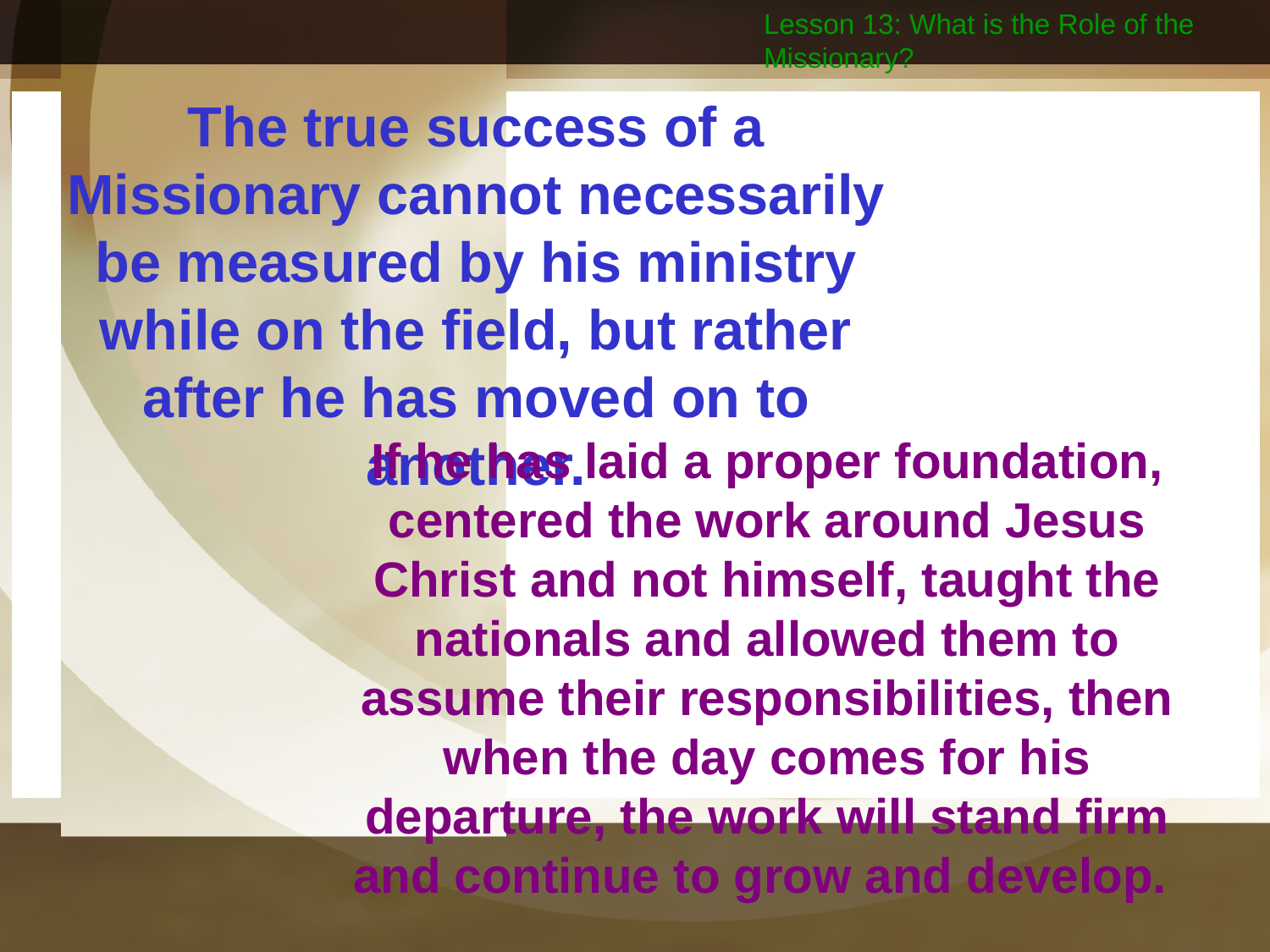

Lesson 13: What is the Role of the Missionary?
The true success of a Missionary cannot necessarily be measured by his ministry while on the field, but rather after he has moved on to another.
If he has laid a proper foundation, centered the work around Jesus Christ and not himself, taught the nationals and allowed them to assume their responsibilities, then when the day comes for his departure, the work will stand firm and continue to grow and develop.